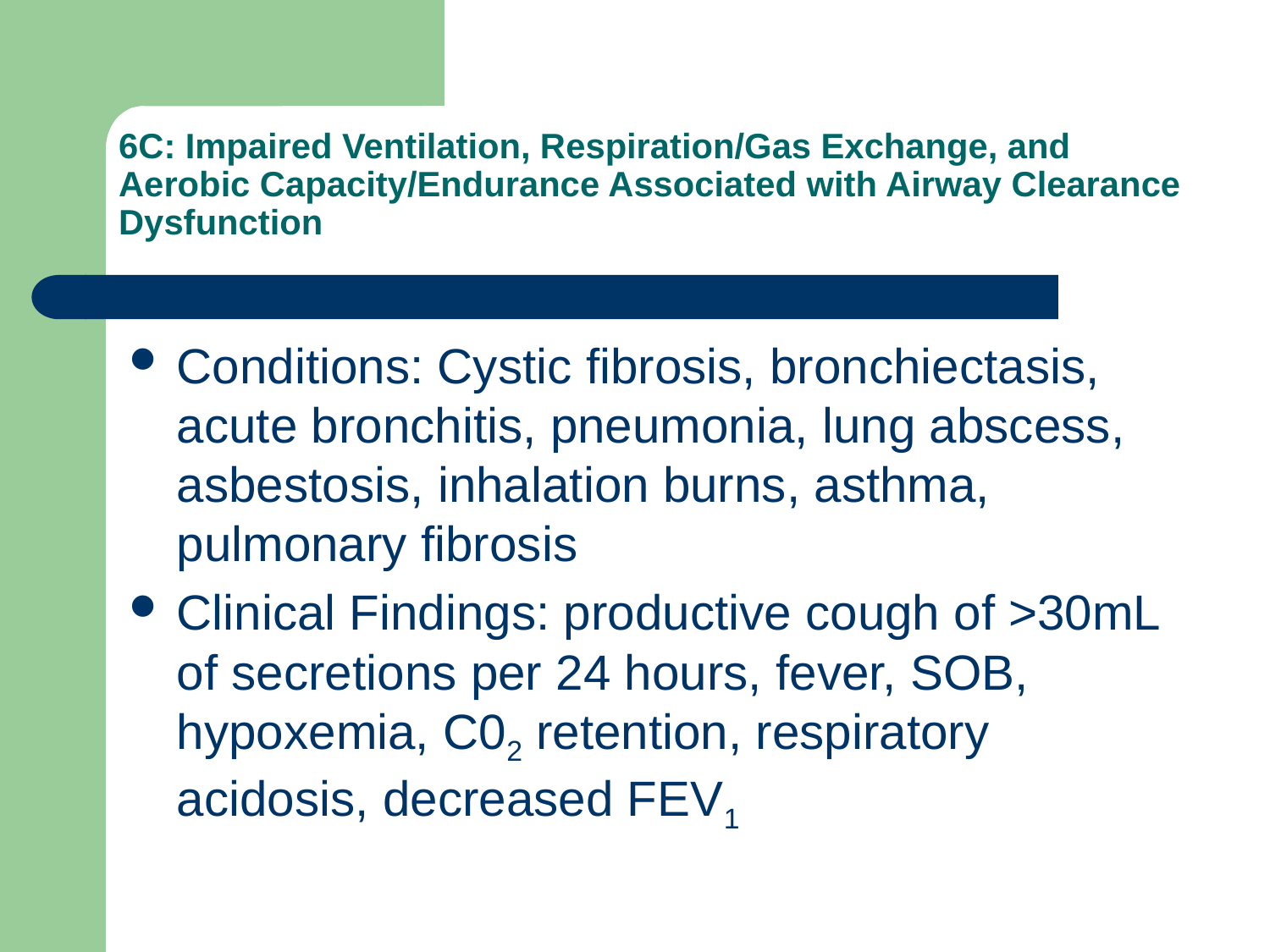

6C: Impaired Ventilation, Respiration/Gas Exchange, and Aerobic Capacity/Endurance Associated with Airway Clearance Dysfunction
Conditions: Cystic fibrosis, bronchiectasis, acute bronchitis, pneumonia, lung abscess, asbestosis, inhalation burns, asthma, pulmonary fibrosis
Clinical Findings: productive cough of >30mL of secretions per 24 hours, fever, SOB, hypoxemia, C02 retention, respiratory acidosis, decreased FEV1